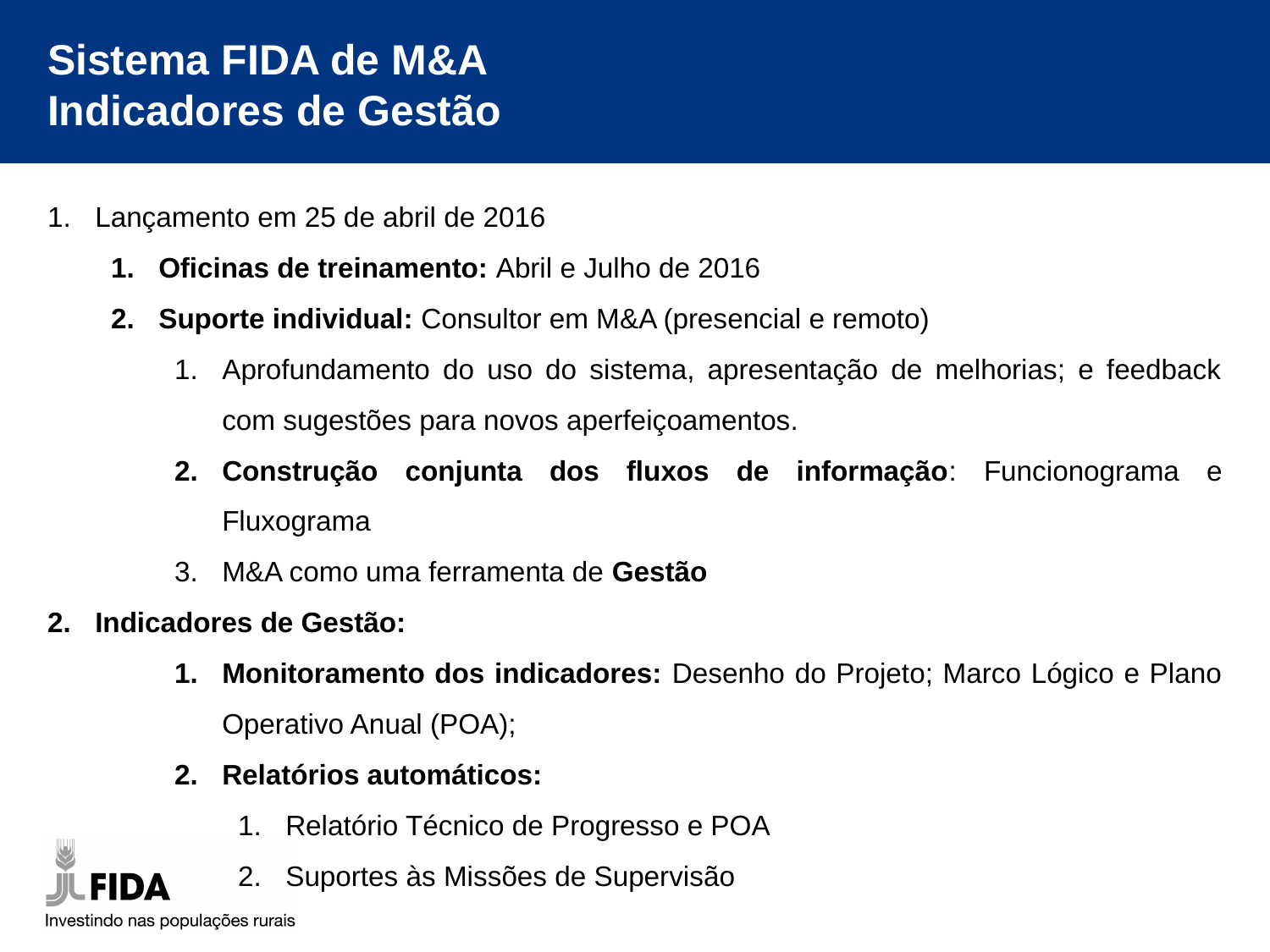

Sistema FIDA de M&A
Indicadores de Gestão
Lançamento em 25 de abril de 2016
Oficinas de treinamento: Abril e Julho de 2016
Suporte individual: Consultor em M&A (presencial e remoto)
Aprofundamento do uso do sistema, apresentação de melhorias; e feedback com sugestões para novos aperfeiçoamentos.
Construção conjunta dos fluxos de informação: Funcionograma e Fluxograma
M&A como uma ferramenta de Gestão
Indicadores de Gestão:
Monitoramento dos indicadores: Desenho do Projeto; Marco Lógico e Plano Operativo Anual (POA);
Relatórios automáticos:
Relatório Técnico de Progresso e POA
Suportes às Missões de Supervisão